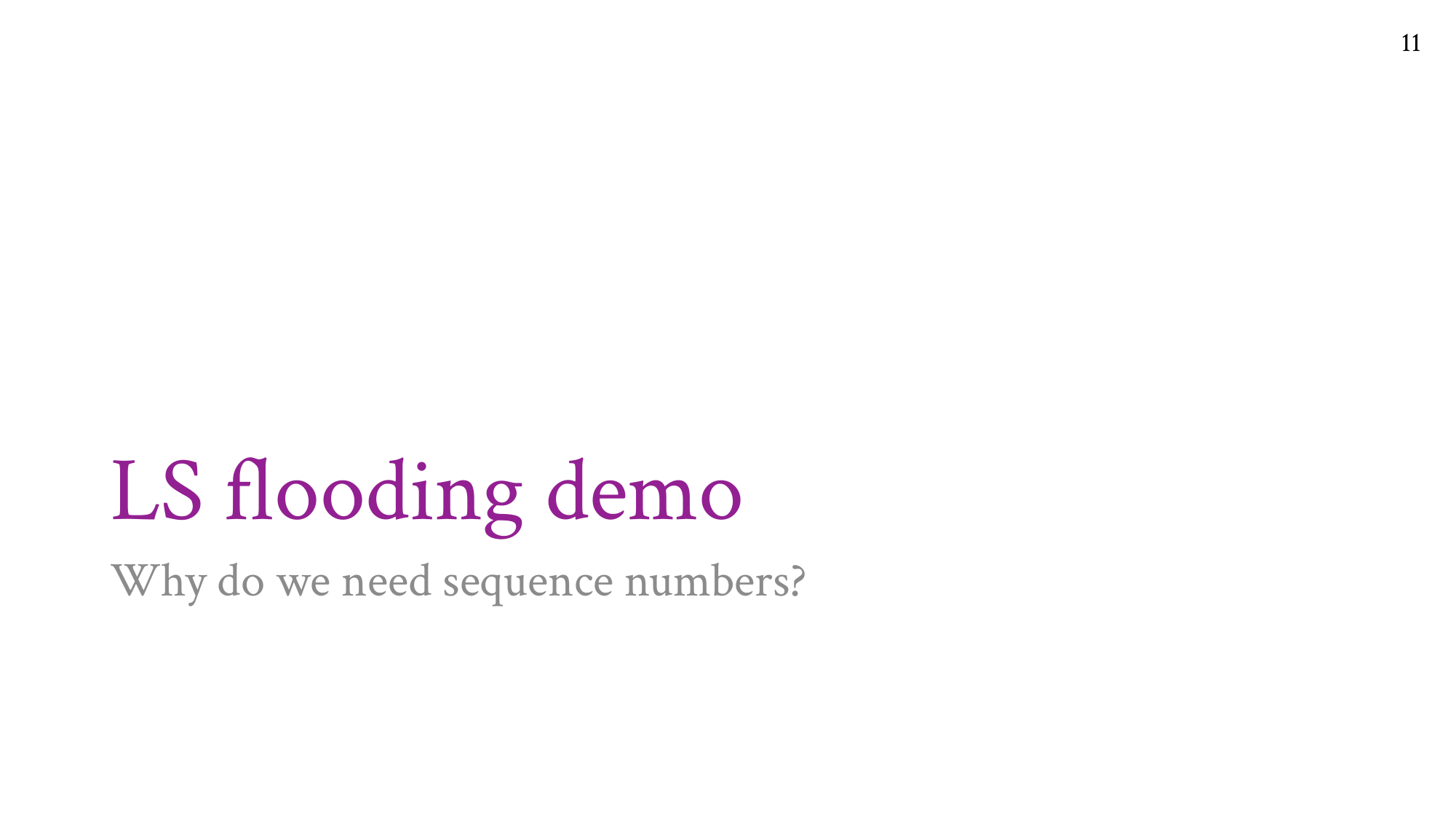

# LS flooding demo
Why do we need sequence numbers?